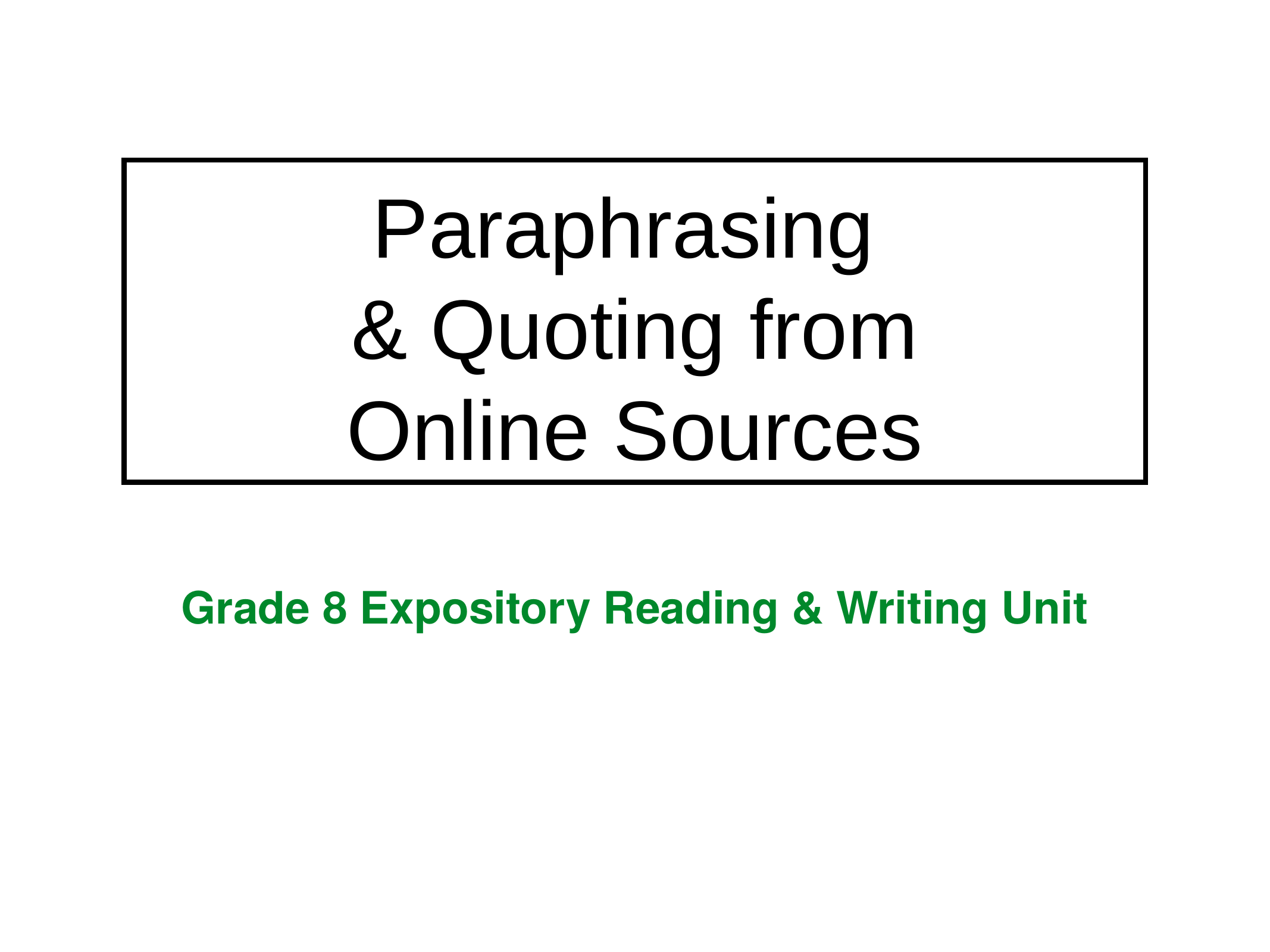

# Paraphrasing
& Quoting from
Online Sources
Grade 8 Expository Reading & Writing Unit